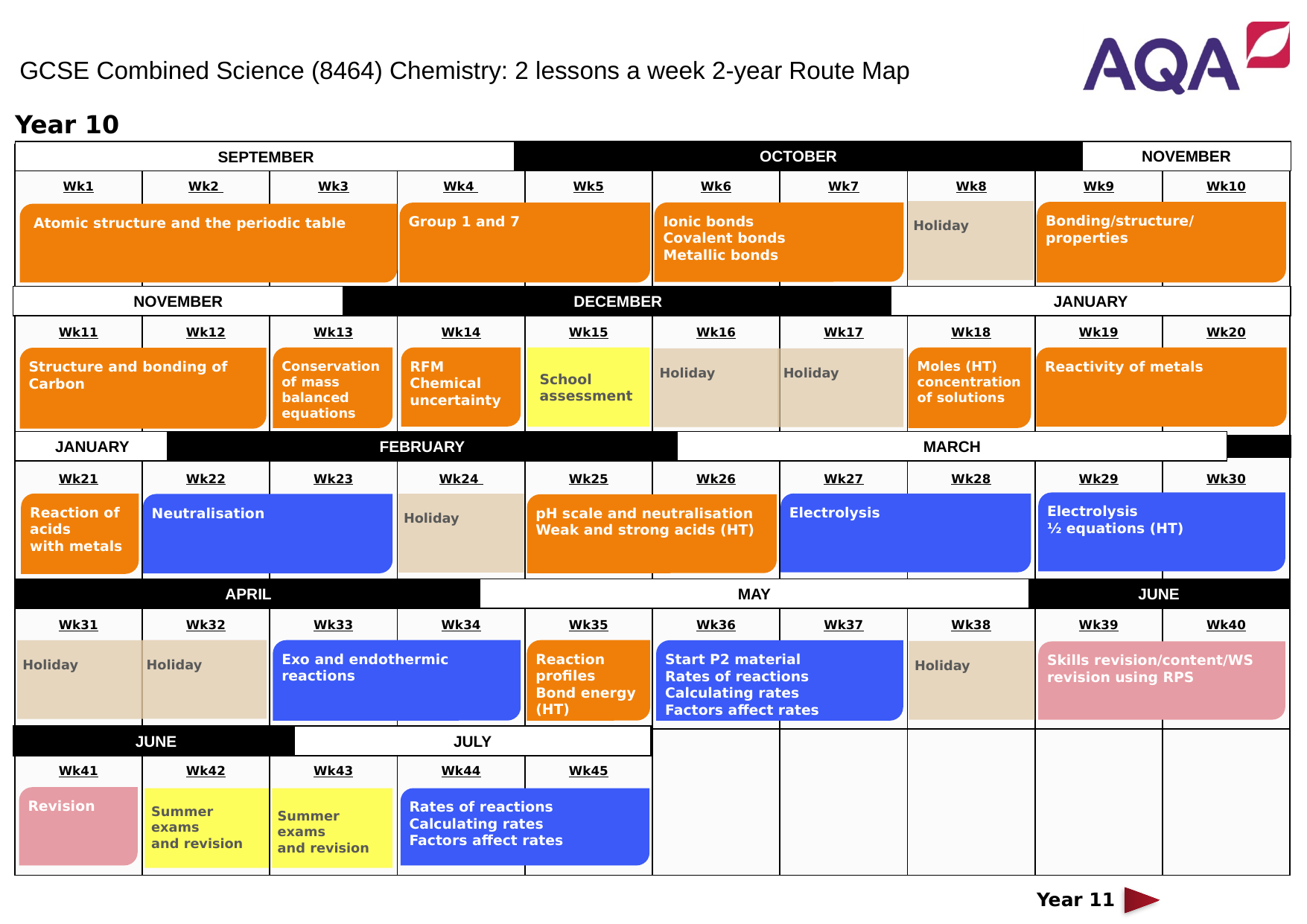

GCSE Combined Science (8464) Chemistry: 2 lessons a week 2-year Route Map
Year 10

Holiday
Bonding/structure/ properties
Ionic bonds
Covalent bonds
Metallic bonds
Group 1 and 7
 Atomic structure and the periodic table
Conservation of mass
balanced equations
RFM
Chemical uncertainty
Moles (HT)
concentration of solutions
Reactivity of metals
School assessment
Structure and bonding of Carbon

Holiday

Holiday

Electrolysis
½ equations (HT)
Reaction of acids
with metals
Electrolysis

Holiday
Neutralisation
pH scale and neutralisation
Weak and strong acids (HT)

Holiday
Exo and endothermic reactions
Reaction profiles
Bond energy (HT)

Holiday
Start P2 material
Rates of reactions
Calculating rates
Factors affect rates

Holiday
Skills revision/content/WS revision using RPS
Revision

Rates of reactions
Calculating rates
Factors affect rates

Summer
exams
and revision
Summer
exams
and revision

Year 11